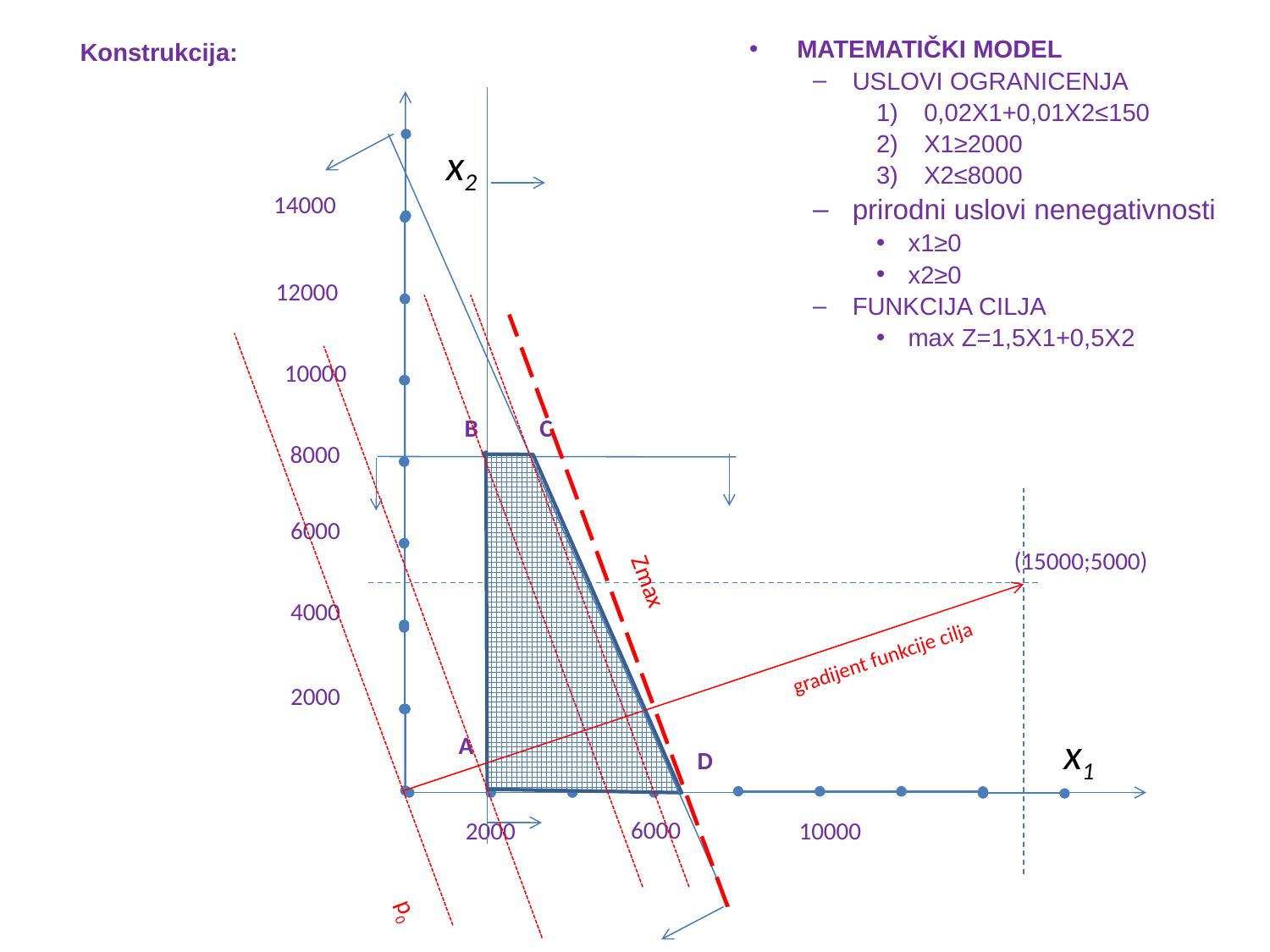

# Konstrukcija:
MATEMATIČKI MODEL
USLOVI OGRANICENJA
0,02X1+0,01X2≤150
X1≥2000
X2≤8000
prirodni uslovi nenegativnosti
x1≥0
x2≥0
FUNKCIJA CILJA
max Z=1,5X1+0,5X2
14000
12000
10000
B
C
8000

6000
(15000;5000)
Zmax
4000
gradijent funkcije cilja
2000
x1
A
D
6000
2000
10000
p0
x2